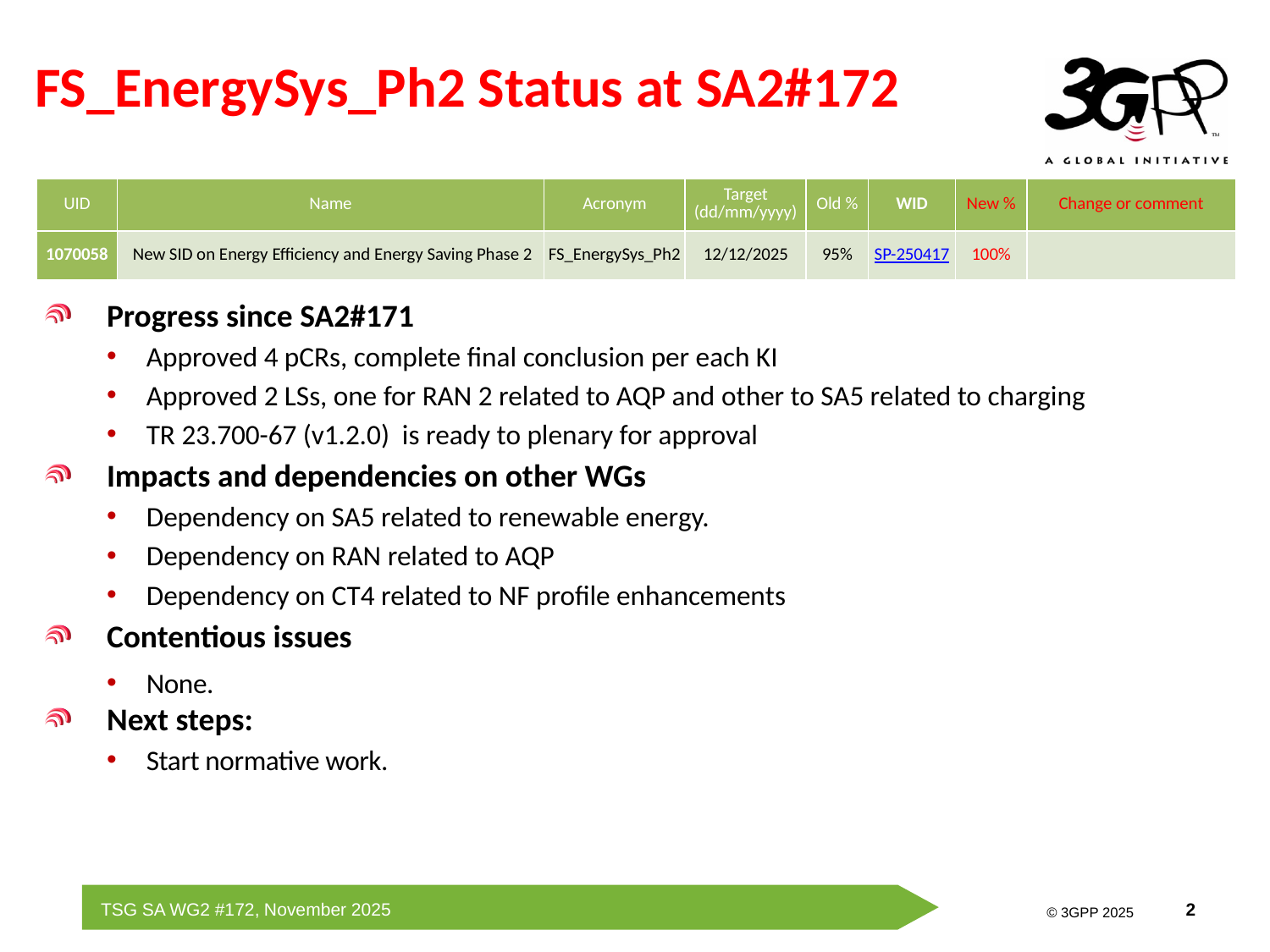

# FS_EnergySys_Ph2 Status at SA2#172
| UID | Name | Acronym | Target (dd/mm/yyyy) | Old % | WID | New % | Change or comment |
| --- | --- | --- | --- | --- | --- | --- | --- |
| 1070058 | New SID on Energy Efficiency and Energy Saving Phase 2 | FS\_EnergySys\_Ph2 | 12/12/2025 | 95% | SP-250417 | 100% |  |
Progress since SA2#171
Approved 4 pCRs, complete final conclusion per each KI
Approved 2 LSs, one for RAN 2 related to AQP and other to SA5 related to charging
TR 23.700-67 (v1.2.0)  is ready to plenary for approval
Impacts and dependencies on other WGs
Dependency on SA5 related to renewable energy.
Dependency on RAN related to AQP
Dependency on CT4 related to NF profile enhancements
Contentious issues
None.
Next steps:
Start normative work.